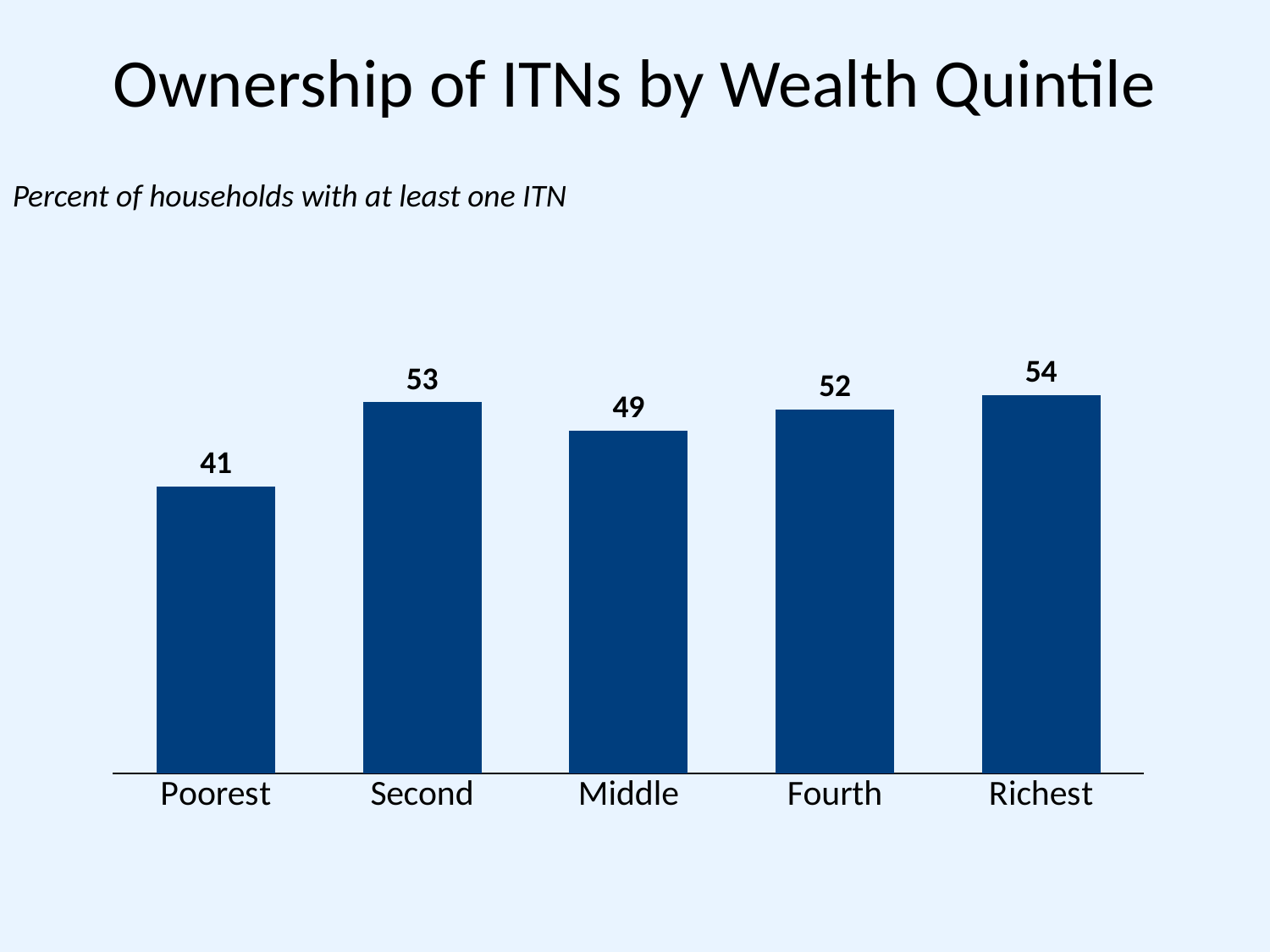

# Ownership of ITNs by Wealth Quintile
Percent of households with at least one ITN

### Chart

| Category |  |
|---|---|
| Poorest | 41.0 |
| Second | 53.0 |
| Middle | 49.0 |
| Fourth | 52.0 |
| Richest | 54.0 |